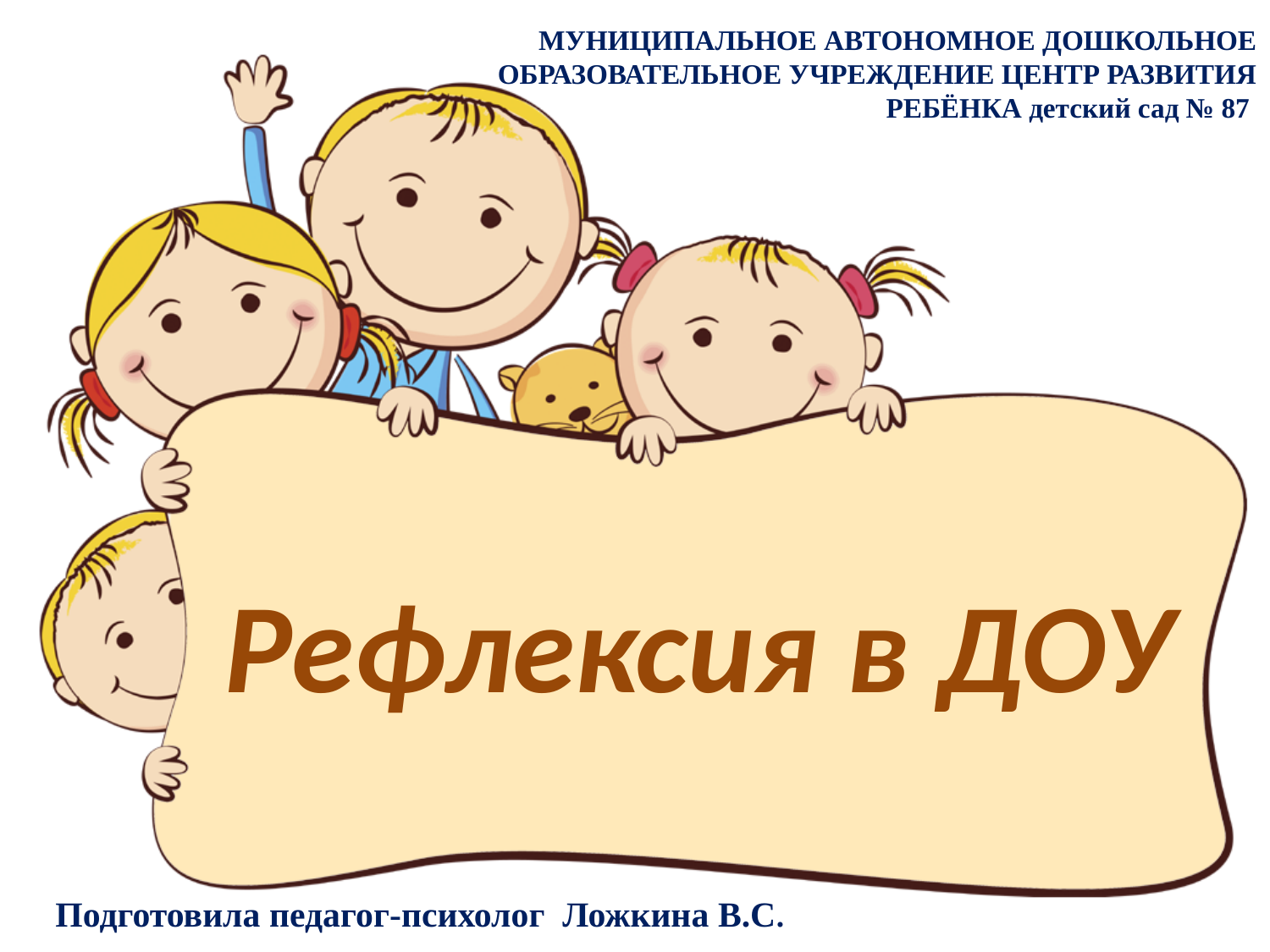

МУНИЦИПАЛЬНОЕ АВТОНОМНОЕ ДОШКОЛЬНОЕ ОБРАЗОВАТЕЛЬНОЕ УЧРЕЖДЕНИЕ ЦЕНТР РАЗВИТИЯ РЕБЁНКА детский сад № 87

# Рефлексия в ДОУ
Подготовила педагог-психолог  Ложкина В.С.